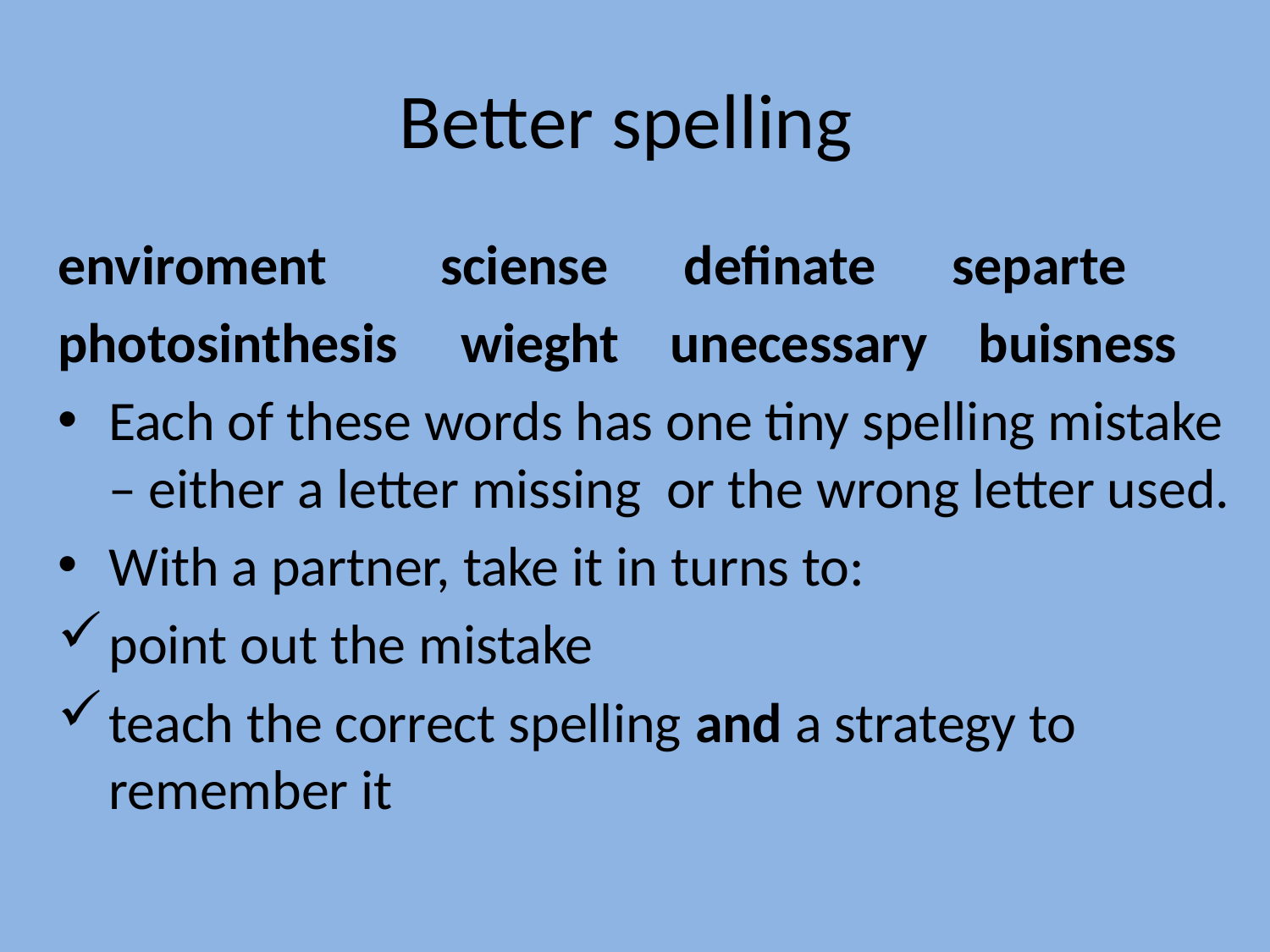

# Better spelling
enviroment         sciense      definate      separte
photosinthesis     wieght    unecessary    buisness
Each of these words has one tiny spelling mistake – either a letter missing  or the wrong letter used.
With a partner, take it in turns to:
point out the mistake
teach the correct spelling and a strategy to remember it